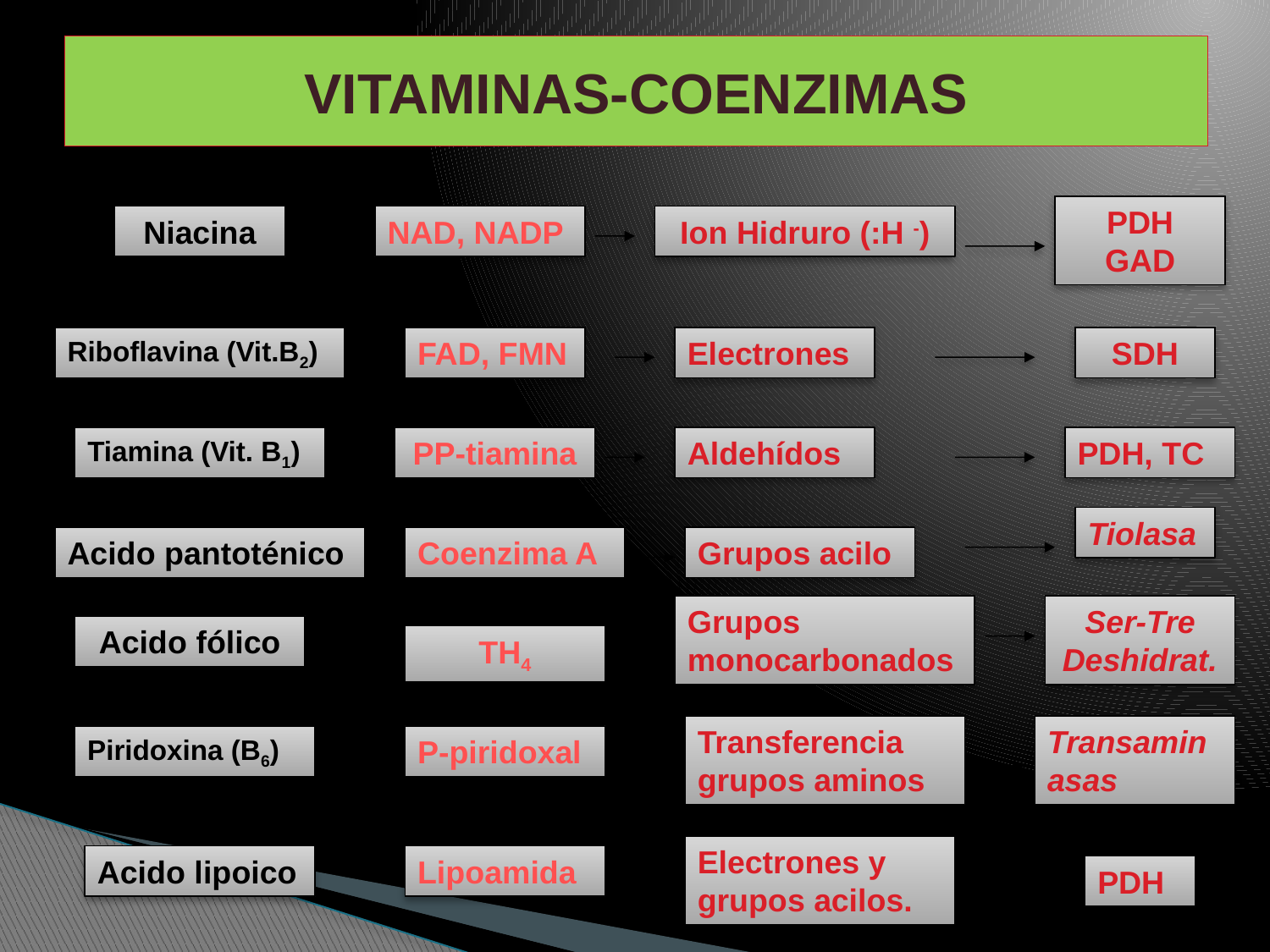

# VITAMINAS-COENZIMAS
PDH GAD
Niacina
NAD, NADP
Ion Hidruro (:H -)

Riboflavina (Vit.B2)
FAD, FMN
Electrones
SDH

Tiamina (Vit. B1)
PP-tiamina
Aldehídos
PDH, TC

Tiolasa
Acido pantoténico
Coenzima A
Grupos acilo

Grupos    monocarbonados
Ser-Tre Deshidrat.
Acido fólico
TH4

Transferencia grupos aminos
Transaminasas
Piridoxina (B6)
P-piridoxal

Electrones y grupos acilos.
Acido lipoico
Lipoamida
PDH